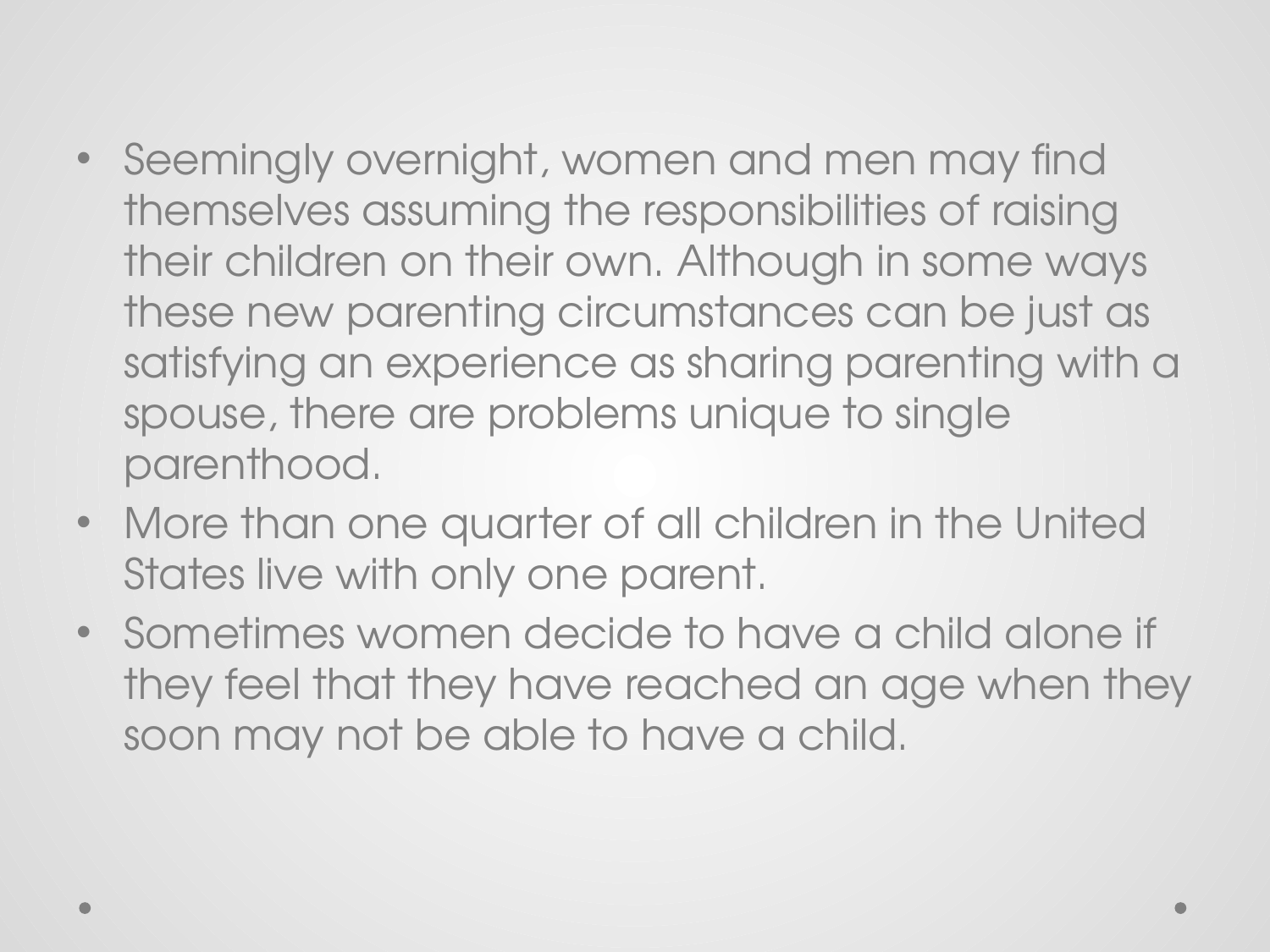

Seemingly overnight, women and men may find themselves assum­ing the responsibilities of raising their children on their own. Although in some ways these new parenting circumstances can be just as satisfying an experience as sharing parenting with a spouse, there are problems unique to single parenthood.
More than one quarter of all children in the United States live with only one parent.
Sometimes women decide to have a child alone if they feel that they have reached an age when they soon may not be able to have a child.